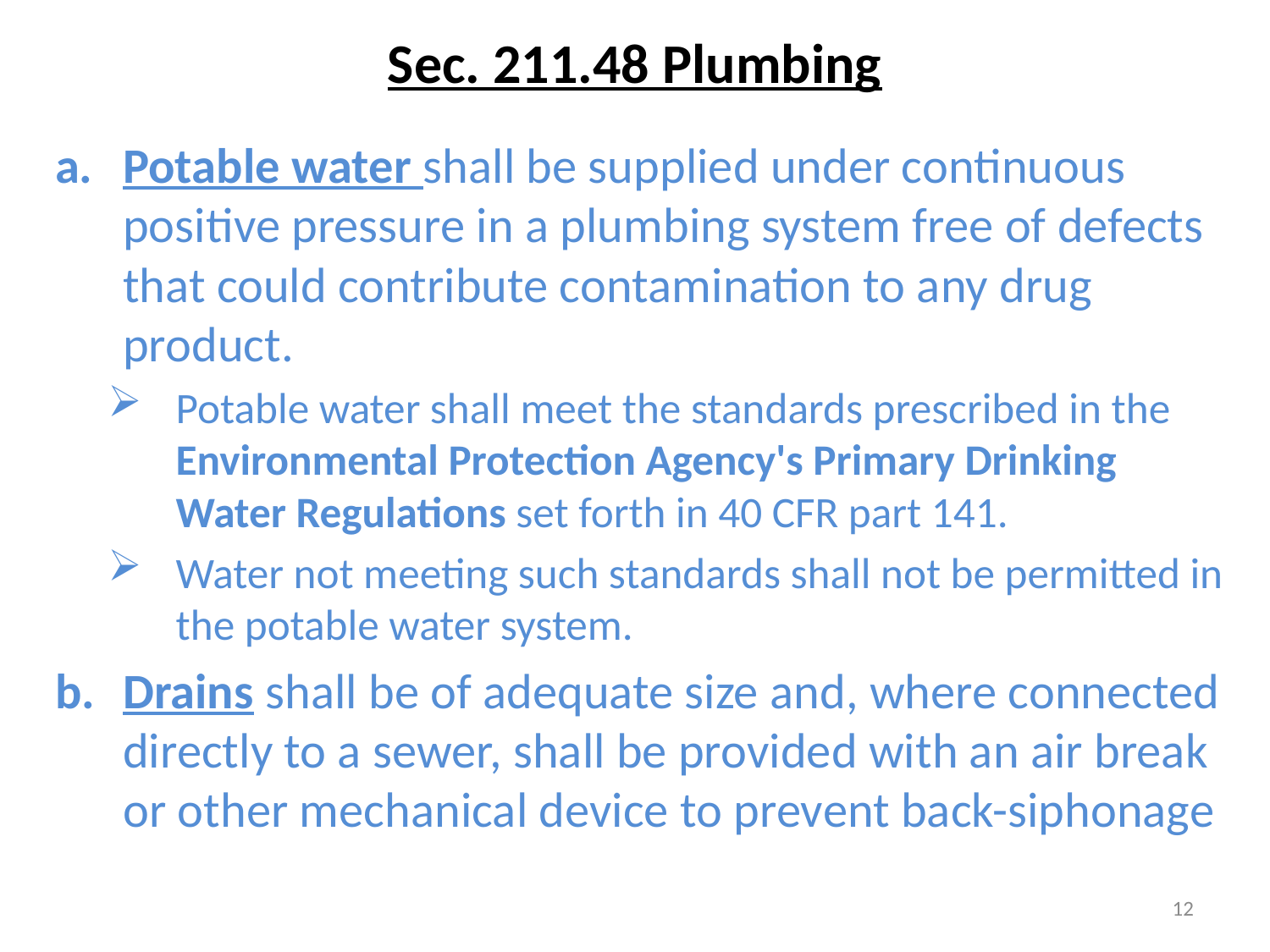

# Sec. 211.48 Plumbing
Potable water shall be supplied under continuous positive pressure in a plumbing system free of defects that could contribute contamination to any drug product.
Potable water shall meet the standards prescribed in the Environmental Protection Agency's Primary Drinking Water Regulations set forth in 40 CFR part 141.
Water not meeting such standards shall not be permitted in the potable water system.
Drains shall be of adequate size and, where connected directly to a sewer, shall be provided with an air break or other mechanical device to prevent back-siphonage

12